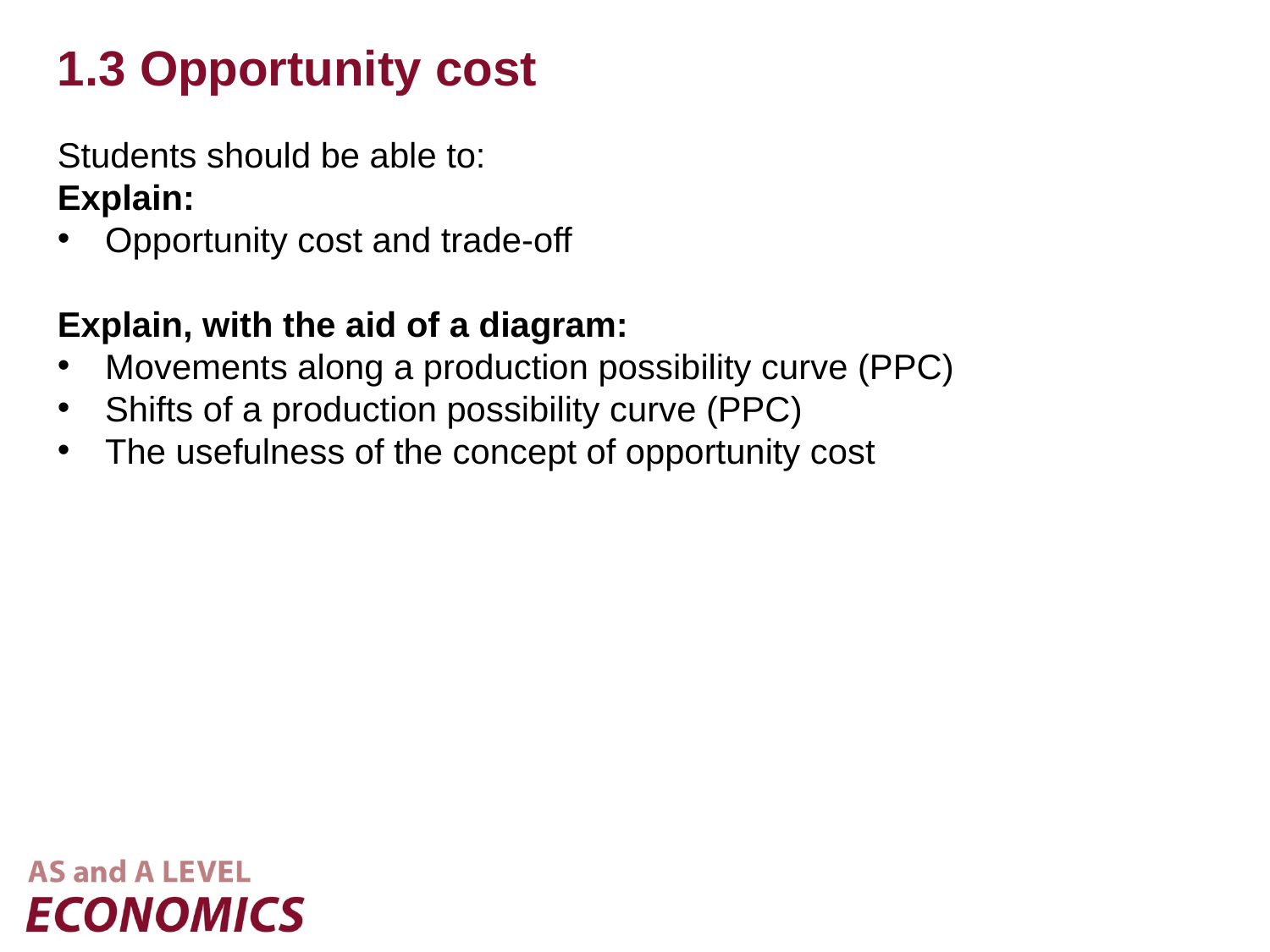

1.3 Opportunity cost
Students should be able to:
Explain:
Opportunity cost and trade-off

Explain, with the aid of a diagram:
Movements along a production possibility curve (PPC)
Shifts of a production possibility curve (PPC)
The usefulness of the concept of opportunity cost